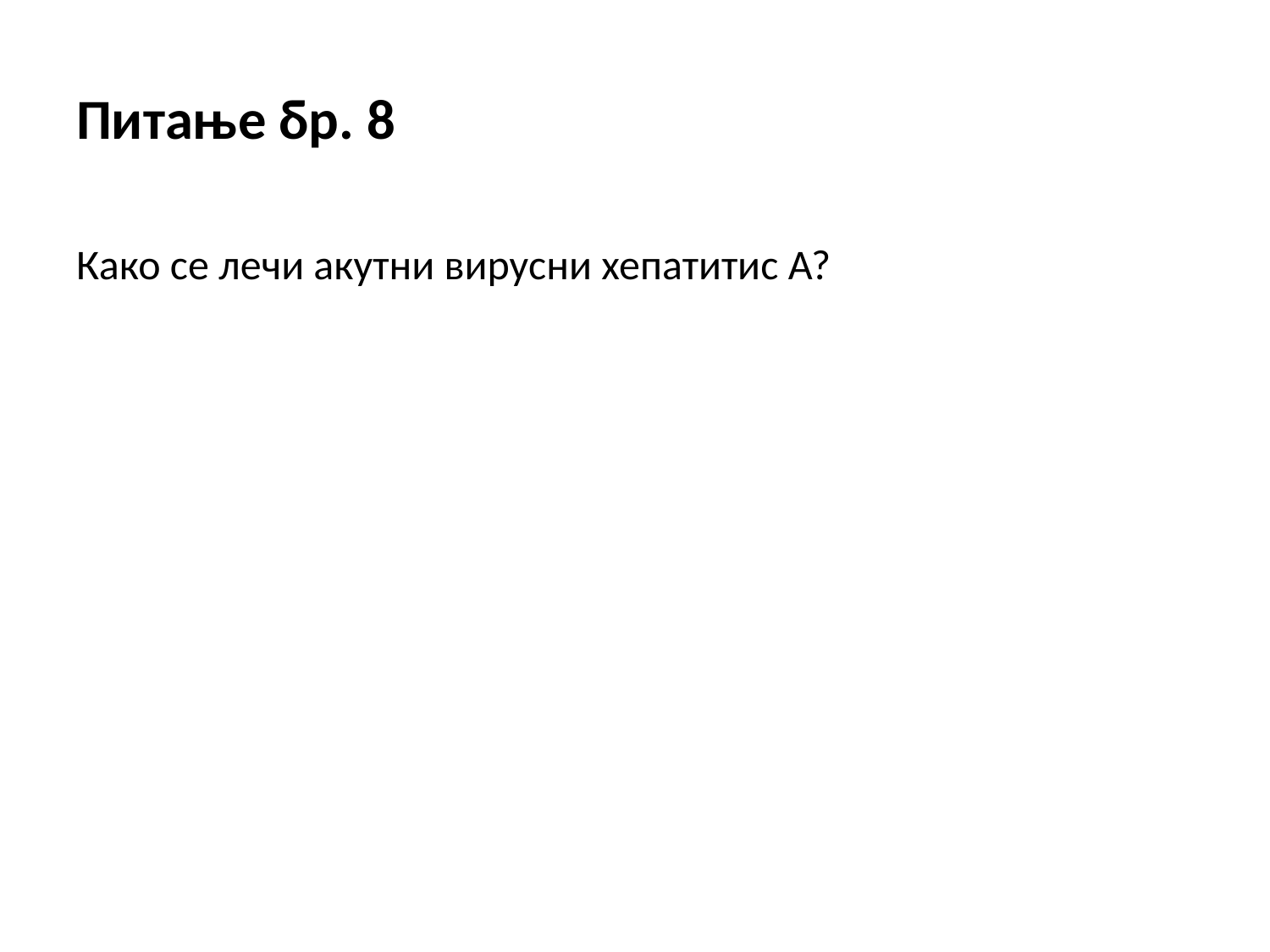

Питање бр. 8

Како се лечи акутни вирусни хепатитис А?